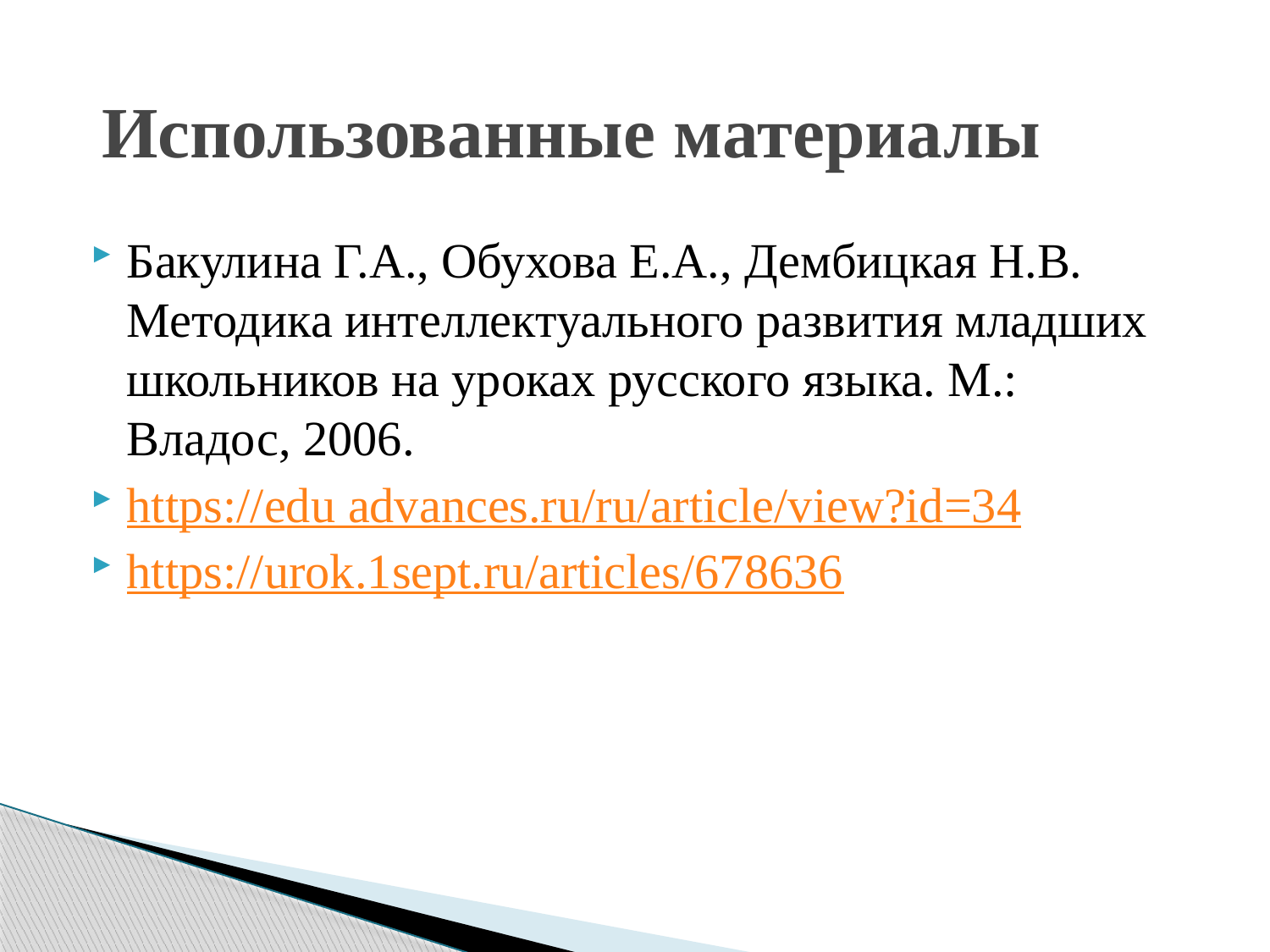

# Использованные материалы

Бакулина Г.А., Обухова Е.А., Дембицкая Н.В.  Методика интеллектуального развития младших школьников на уроках русского языка. М.: Владос, 2006.
https://edu advances.ru/ru/article/view?id=34
https://urok.1sept.ru/articles/678636